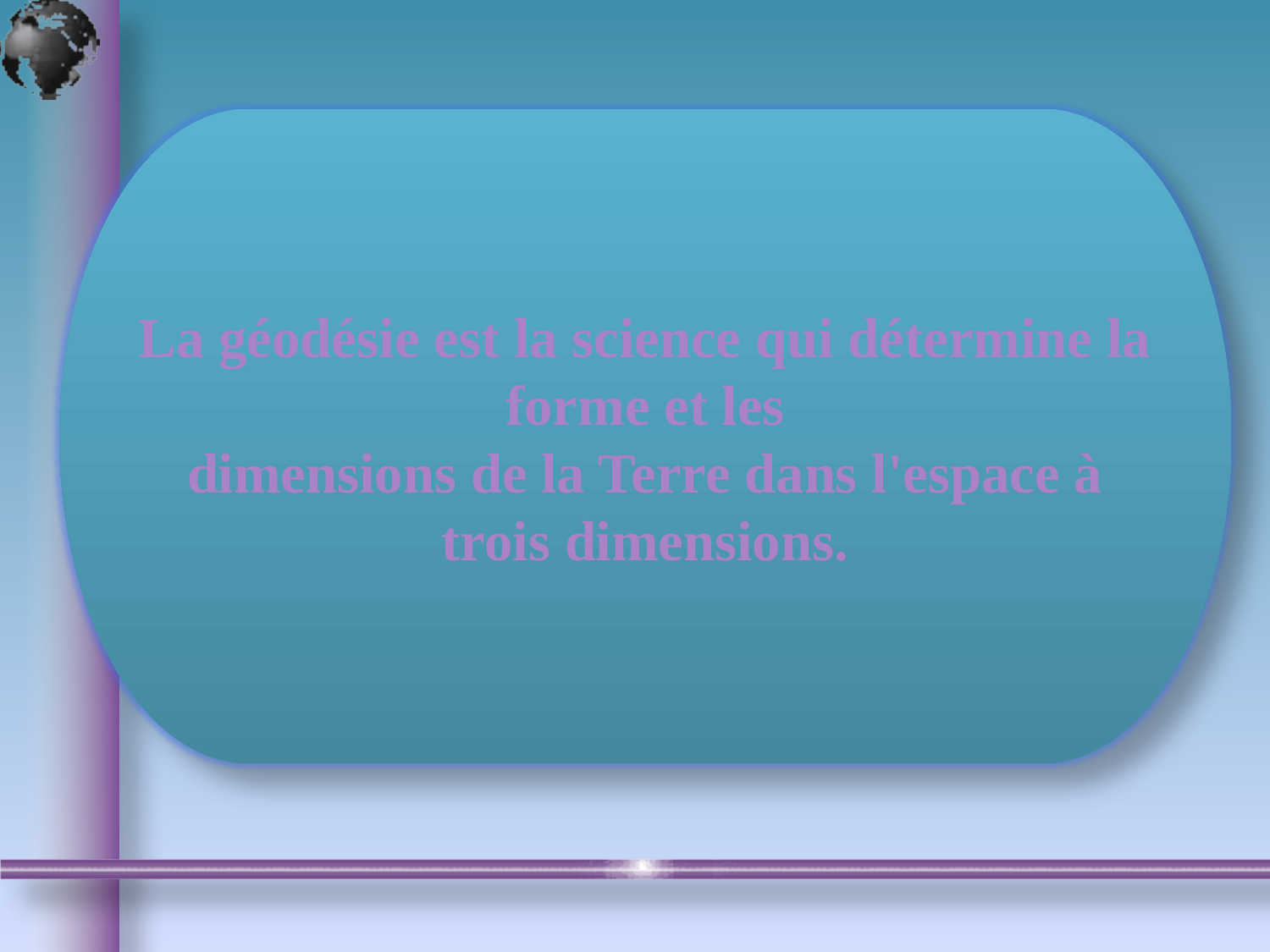

La géodésie est la science qui détermine la forme et les
dimensions de la Terre dans l'espace à trois dimensions.